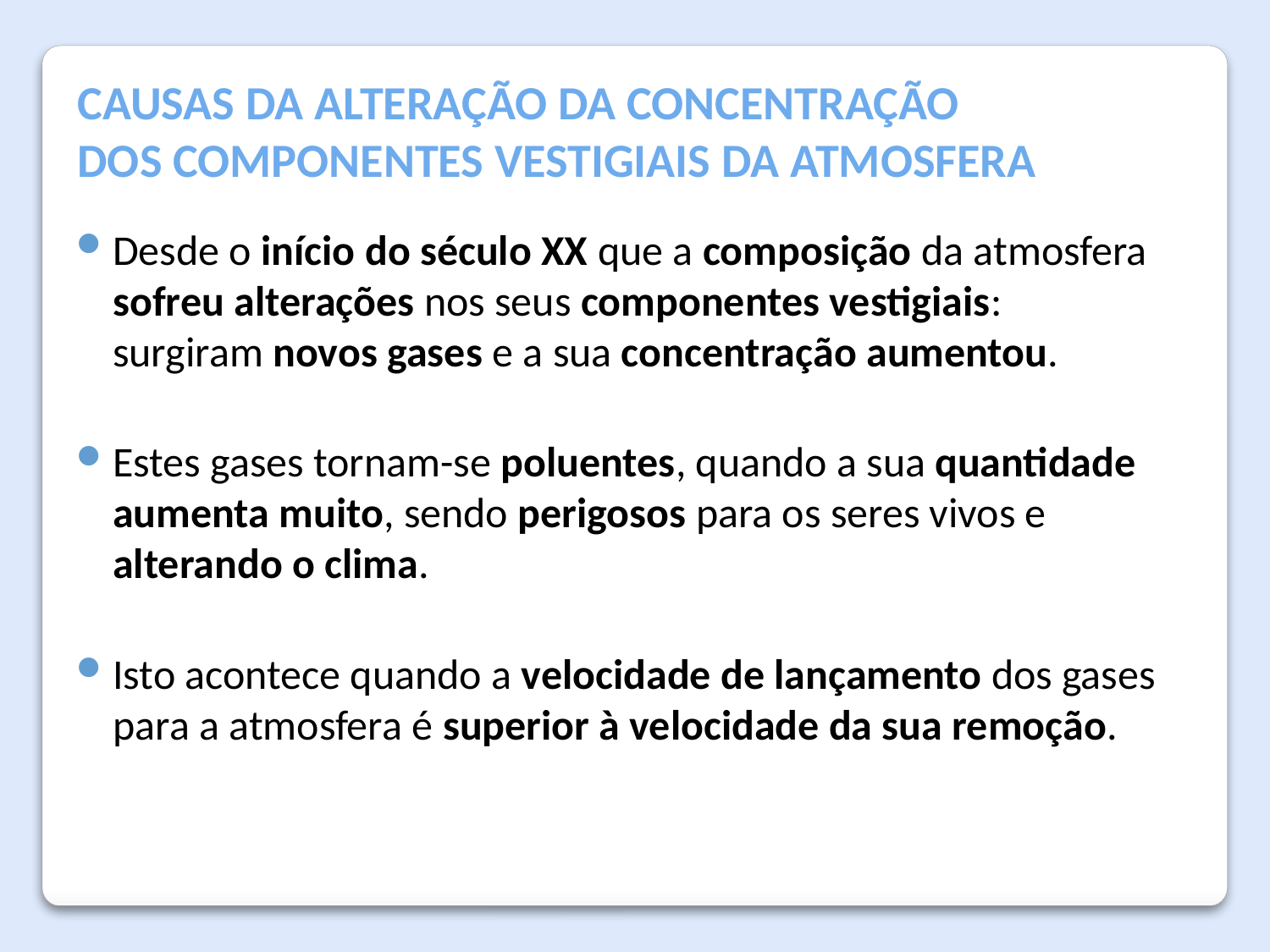

Causas da alteração da concentração
dos componentes vestigiais da atmosfera
Desde o início do século XX que a composição da atmosfera sofreu alterações nos seus componentes vestigiais:
surgiram novos gases e a sua concentração aumentou.

Estes gases tornam-se poluentes, quando a sua quantidade aumenta muito, sendo perigosos para os seres vivos e alterando o clima.

Isto acontece quando a velocidade de lançamento dos gases para a atmosfera é superior à velocidade da sua remoção.